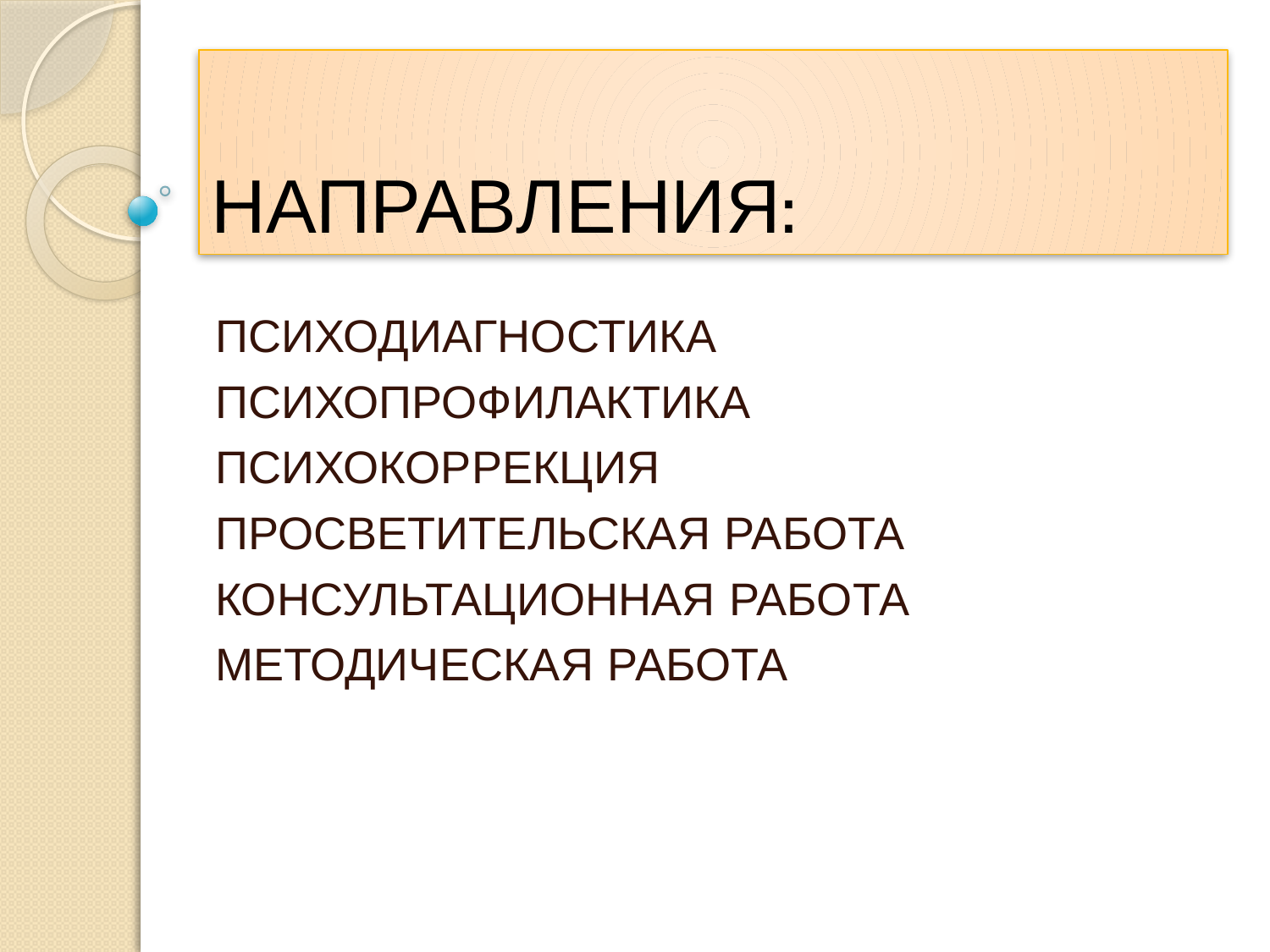

# НАПРАВЛЕНИЯ:
ПСИХОДИАГНОСТИКА
ПСИХОПРОФИЛАКТИКА
ПСИХОКОРРЕКЦИЯ
ПРОСВЕТИТЕЛЬСКАЯ РАБОТА
КОНСУЛЬТАЦИОННАЯ РАБОТА
МЕТОДИЧЕСКАЯ РАБОТА